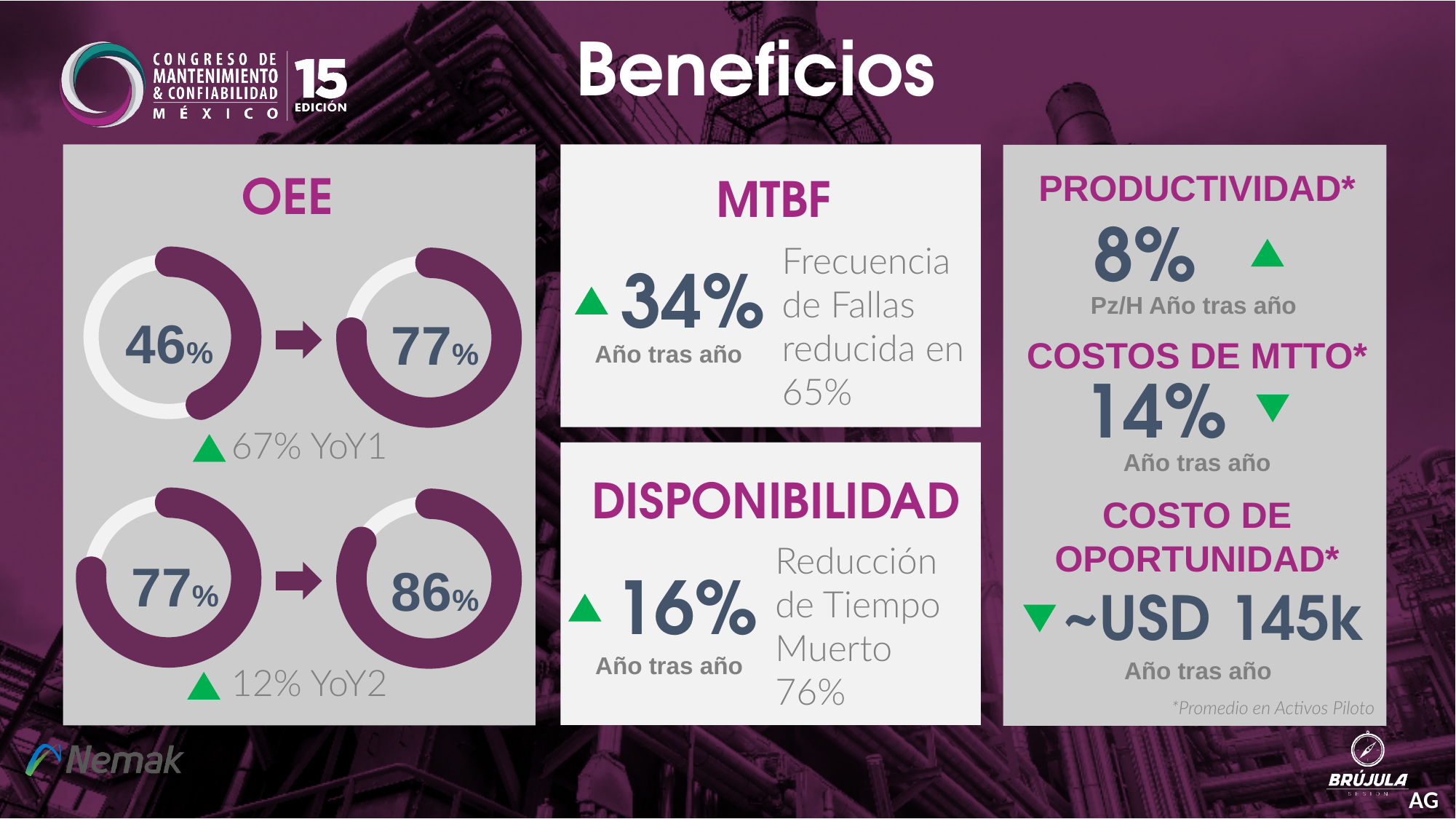

Beneficios

PRODUCTIVIDAD*
OEE
MTBF
8%
Frecuencia de Fallas reducida en 65%

34%

Pz/H Año tras año

46%
77%

COSTOS DE MTTO*
Año tras año
14%

67% YoY1
Año tras año

DISPONIBILIDAD
COSTO DE OPORTUNIDAD*

77%
86%
Reducción de Tiempo Muerto 76%
16%

~USD 145k

Año tras año
Año tras año
12% YoY2

*Promedio en Activos Piloto
AG